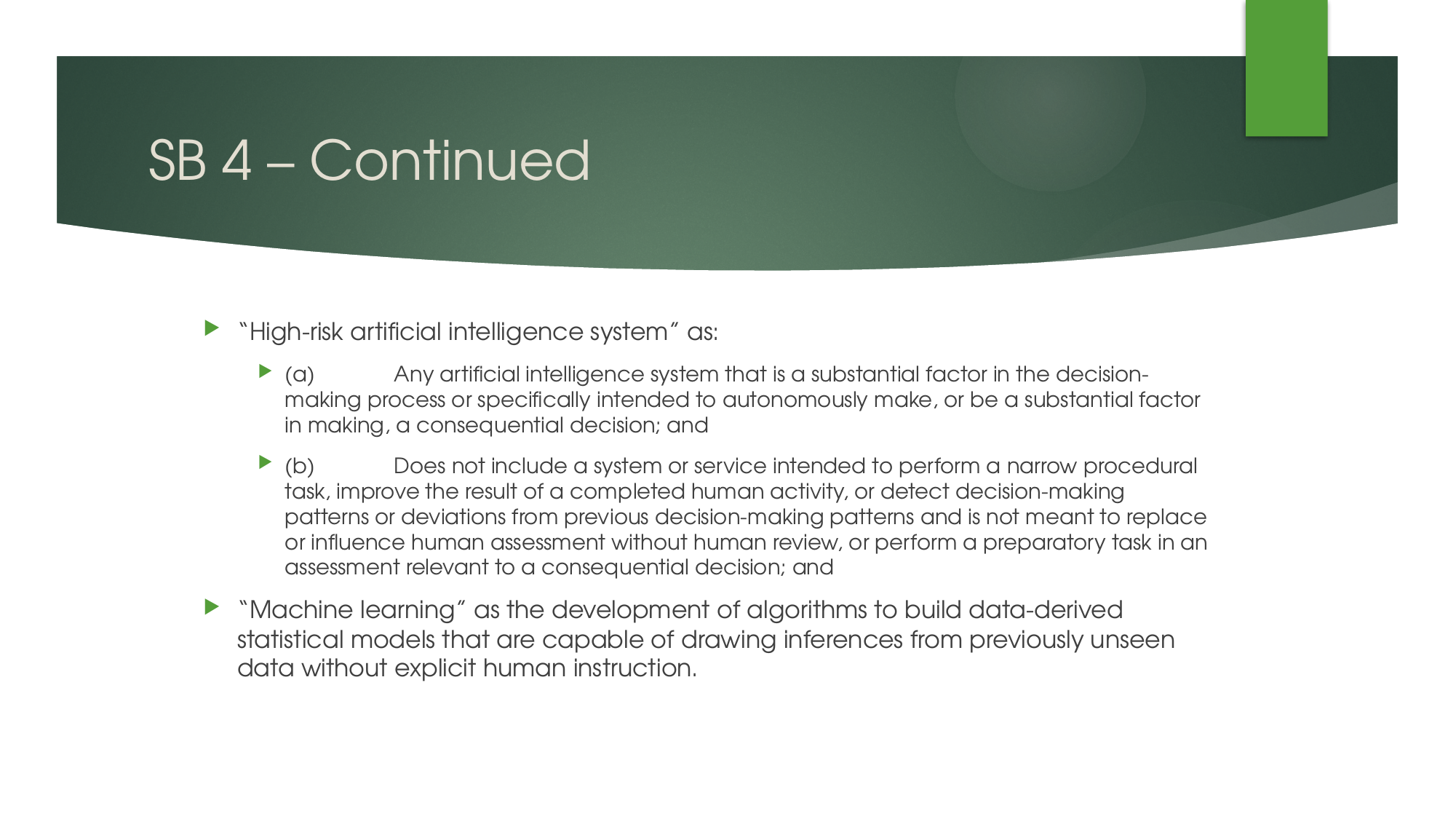

# SB 4 – Continued
“High-risk artificial intelligence system” as:
(a)	Any artificial intelligence system that is a substantial factor in the decision-making process or specifically intended to autonomously make, or be a substantial factor in making, a consequential decision; and
(b)	Does not include a system or service intended to perform a narrow procedural task, improve the result of a completed human activity, or detect decision-making patterns or deviations from previous decision-making patterns and is not meant to replace or influence human assessment without human review, or perform a preparatory task in an assessment relevant to a consequential decision; and
“Machine learning” as the development of algorithms to build data-derived statistical models that are capable of drawing inferences from previously unseen data without explicit human instruction.